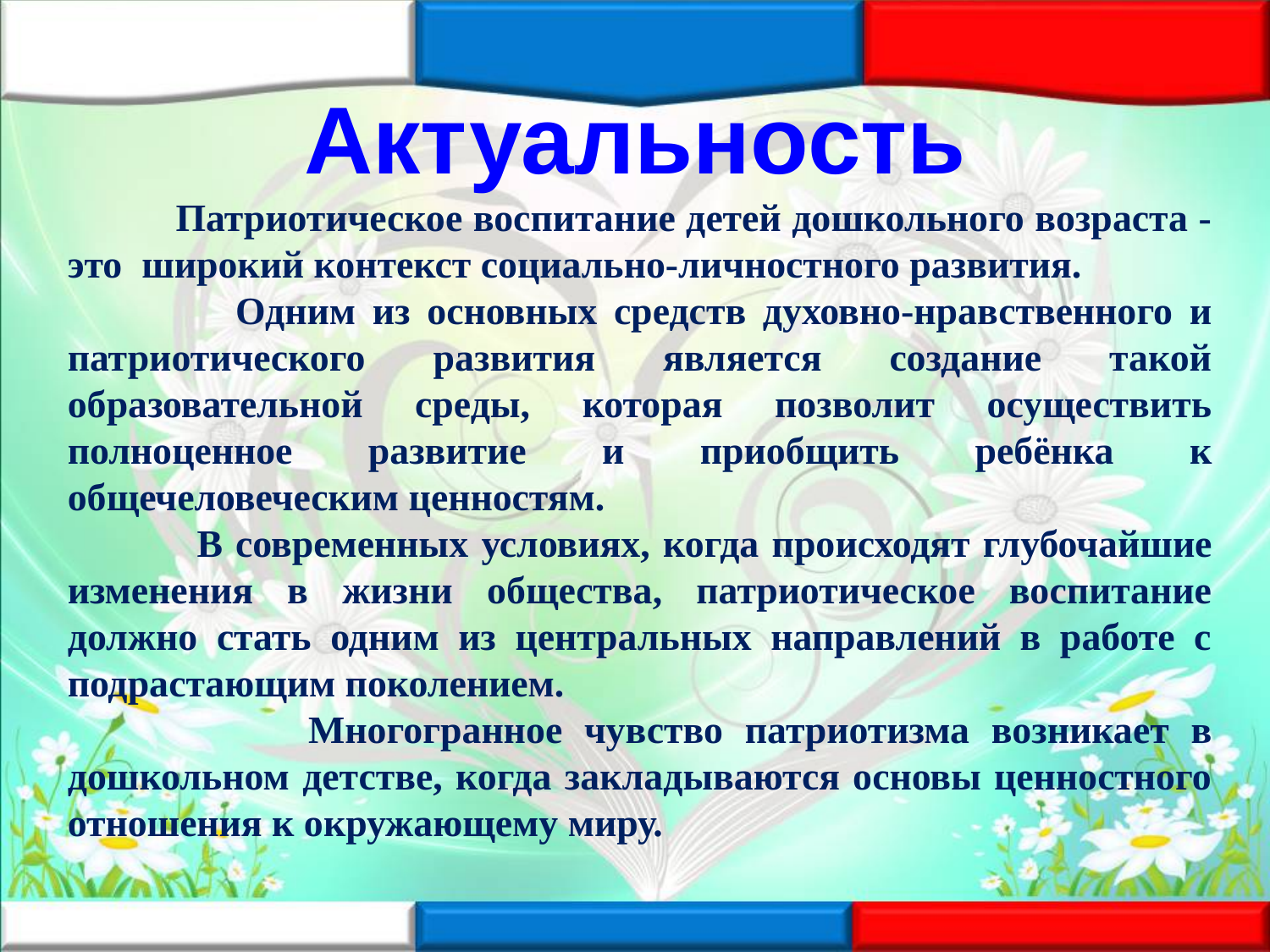

# Актуальность
           Патриотическое воспитание детей дошкольного возраста - это  широкий контекст социально-личностного развития.
          Одним из основных средств духовно-нравственного и патриотического развития является создание такой образовательной среды, которая позволит осуществить полноценное развитие и приобщить ребёнка к общечеловеческим ценностям.
          В современных условиях, когда происходят глубочайшие изменения в жизни общества, патриотическое воспитание должно стать одним из центральных направлений в работе с подрастающим поколением.
           Многогранное чувство патриотизма возникает в дошкольном детстве, когда закладываются основы ценностного отношения к окружающему миру.